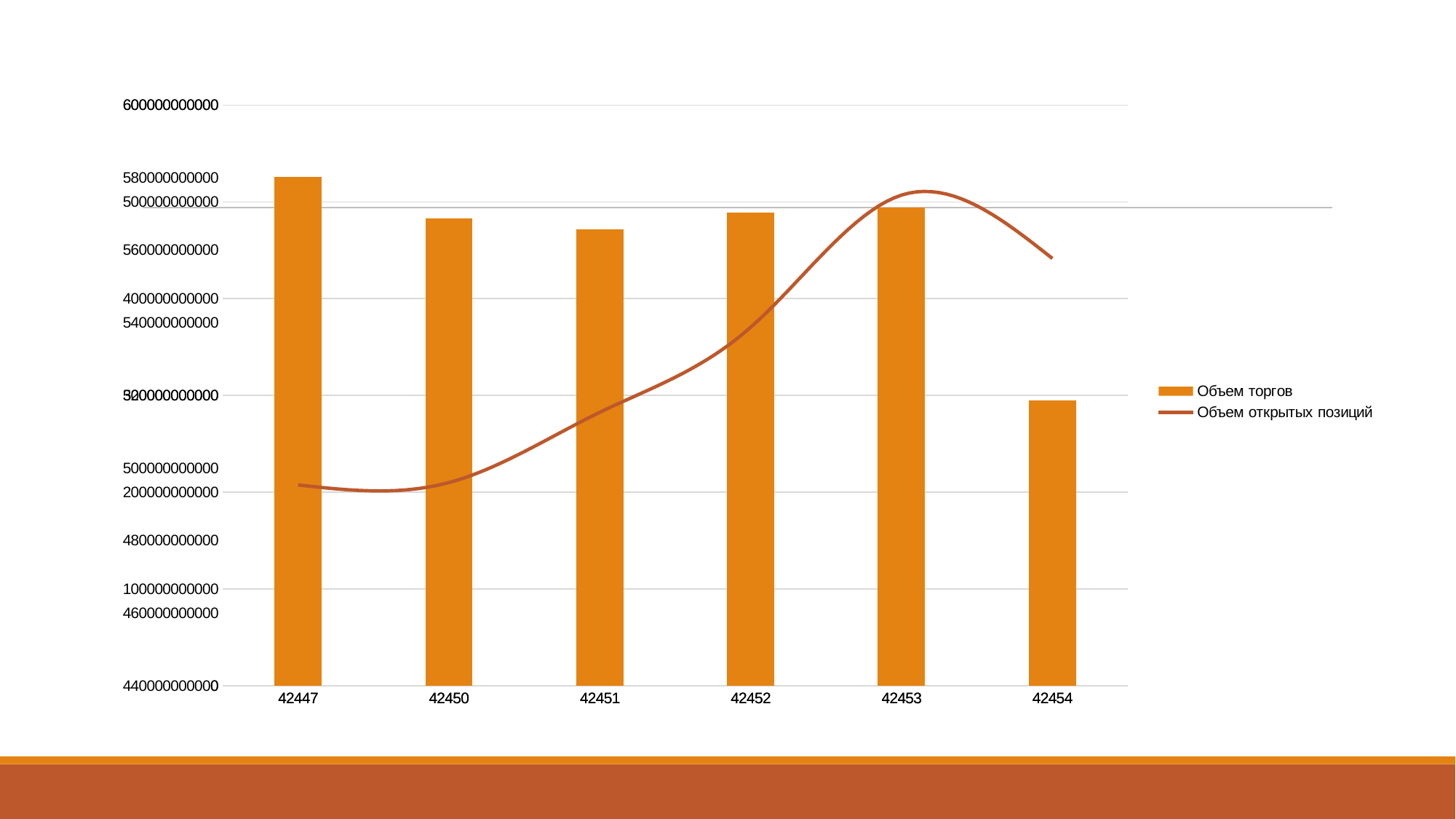

### Chart

| Category | Объем торгов | Объем открытых позиций |
|---|---|---|
| 42447 | 526064097993.0 | 495316318844.0 |
| 42450 | 483132483208.0 | 495976342005.0 |
| 42451 | 471802921782.0 | 515340870138.0 |
| 42452 | 489252550707.0 | 538771815765.0 |
| 42453 | 493945966108.0 | 575200828608.0 |
| 42454 | 295002243331.0 | 557737976076.0 |